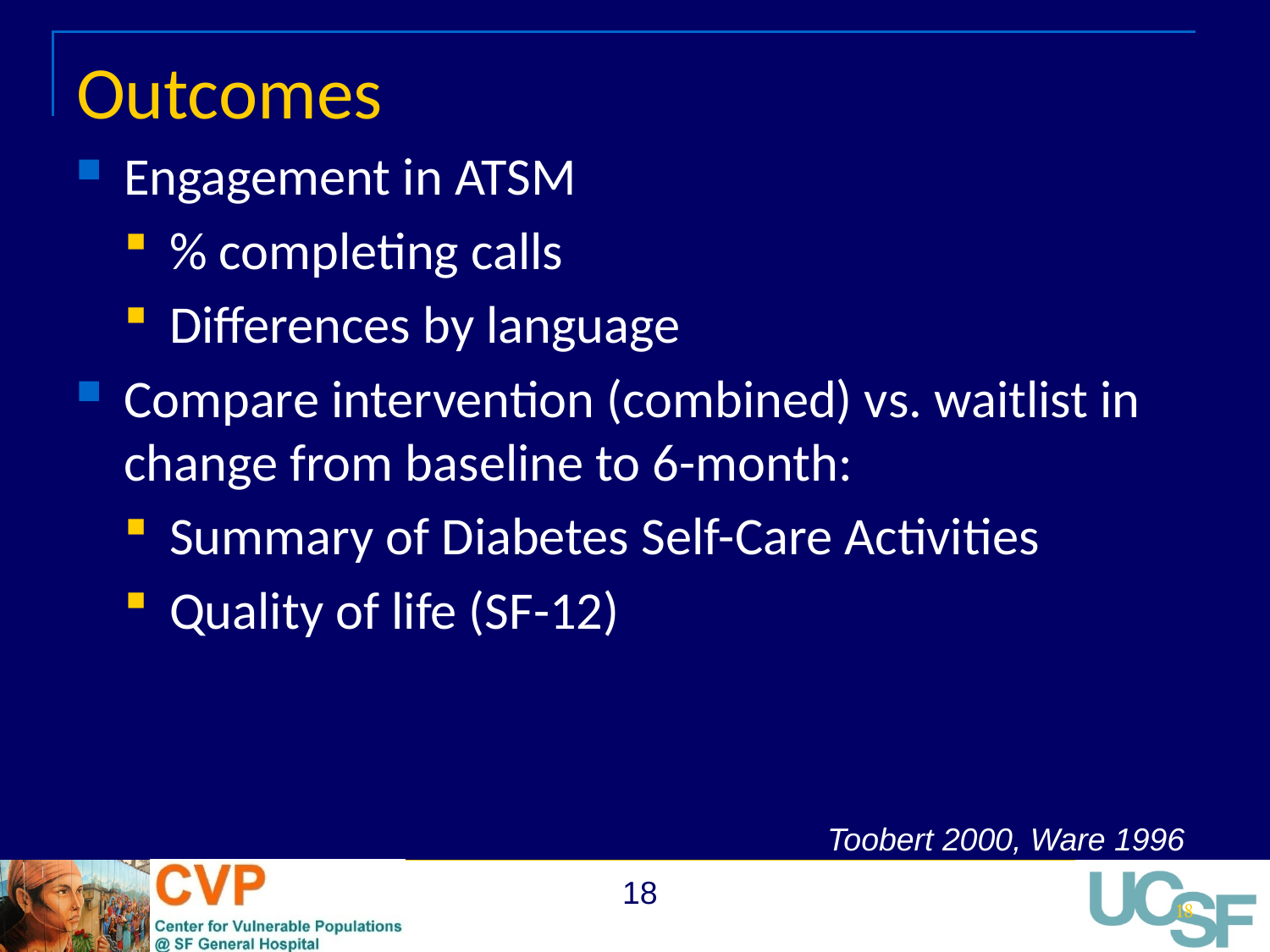

# Outcomes
Engagement in ATSM
% completing calls
Differences by language
Compare intervention (combined) vs. waitlist in change from baseline to 6-month:
Summary of Diabetes Self-Care Activities
Quality of life (SF-12)

Toobert 2000, Ware 1996
18